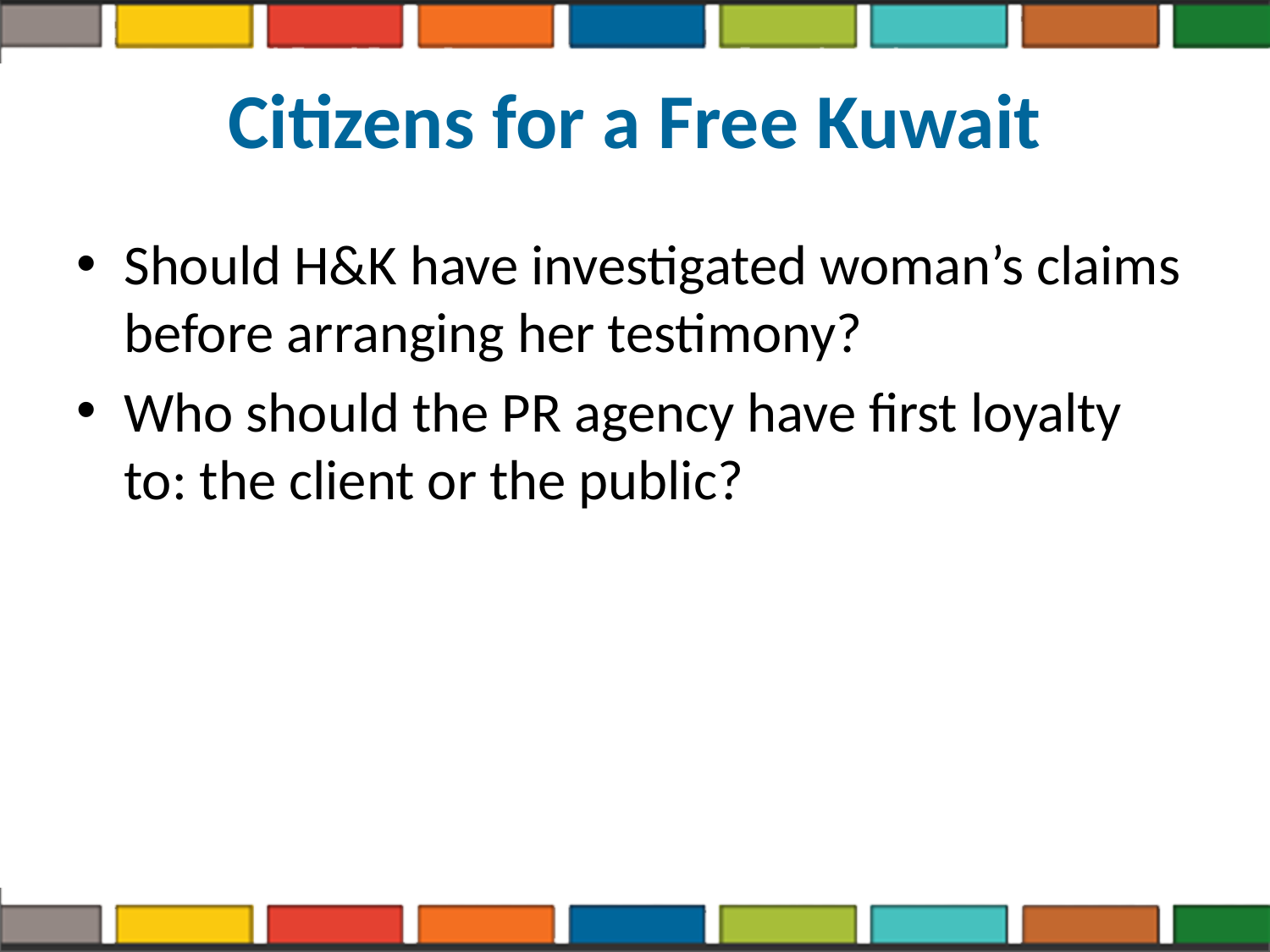

# Citizens for a Free Kuwait
Should H&K have investigated woman’s claims before arranging her testimony?
Who should the PR agency have first loyalty to: the client or the public?